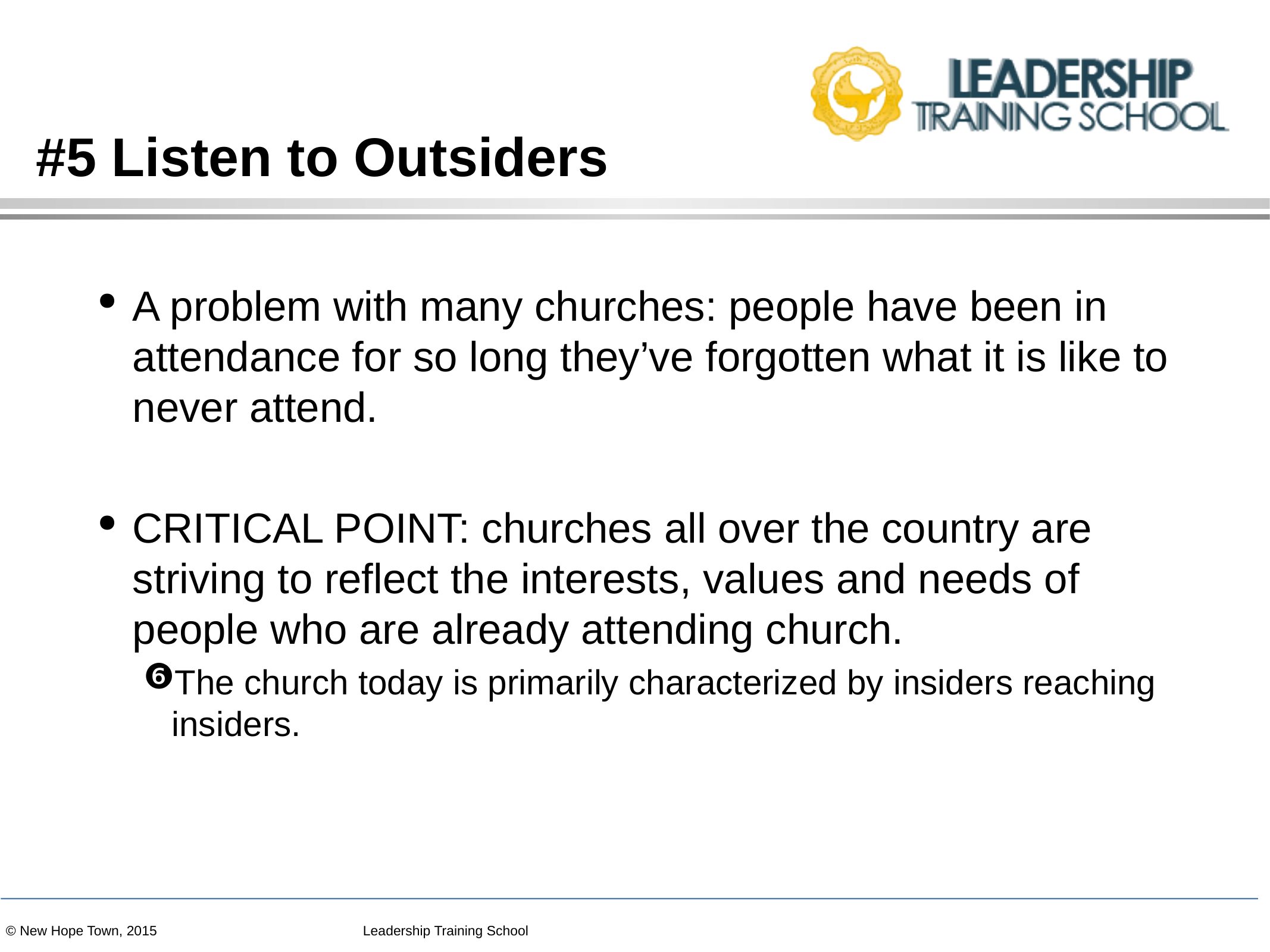

# #5 Listen to Outsiders
A problem with many churches: people have been in attendance for so long they’ve forgotten what it is like to never attend.

CRITICAL POINT: churches all over the country are striving to reflect the interests, values and needs of people who are already attending church.
The church today is primarily characterized by insiders reaching insiders.
19